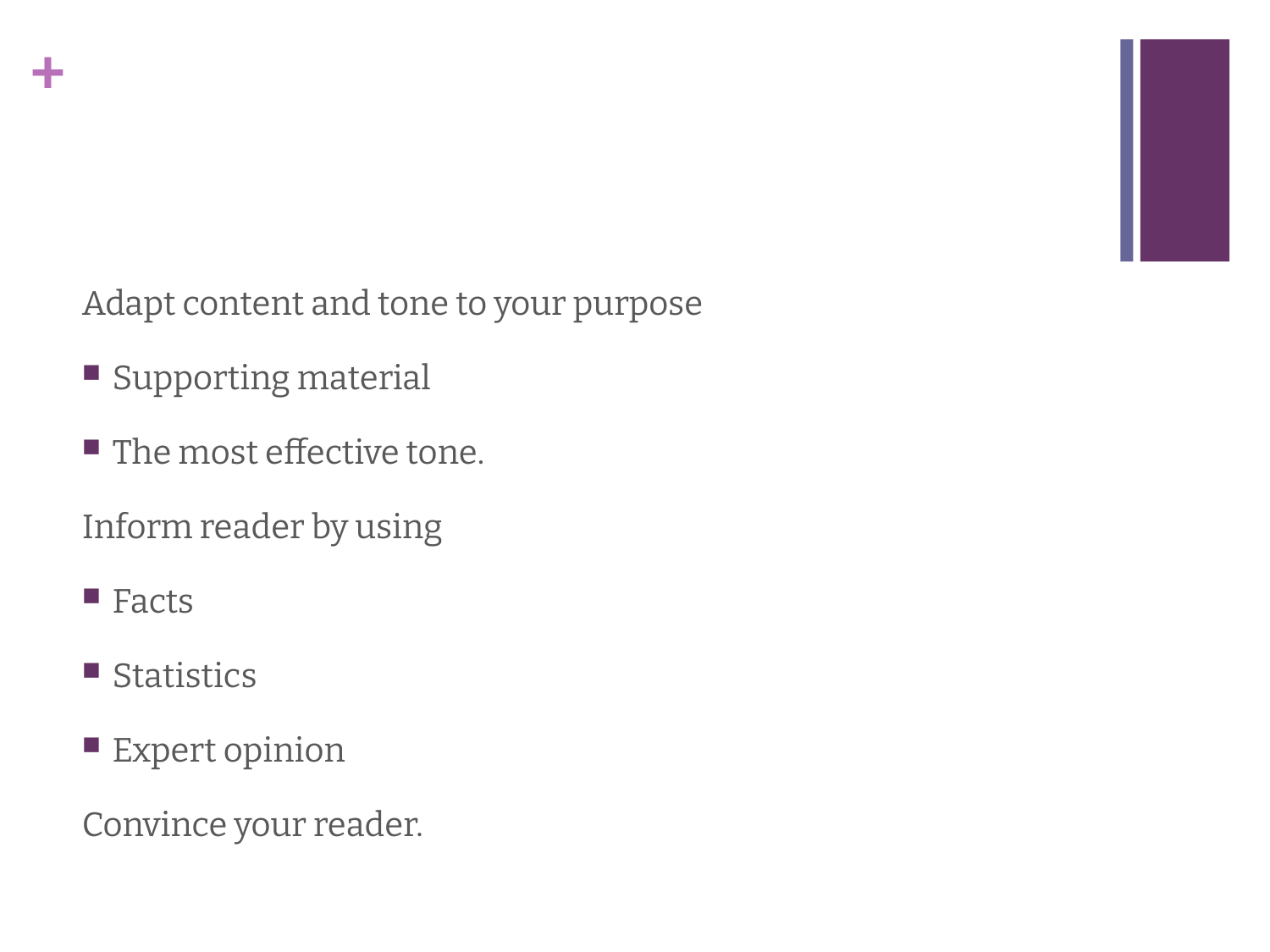

#
Adapt content and tone to your purpose
Supporting material
The most effective tone.
Inform reader by using
Facts
Statistics
Expert opinion
Convince your reader.